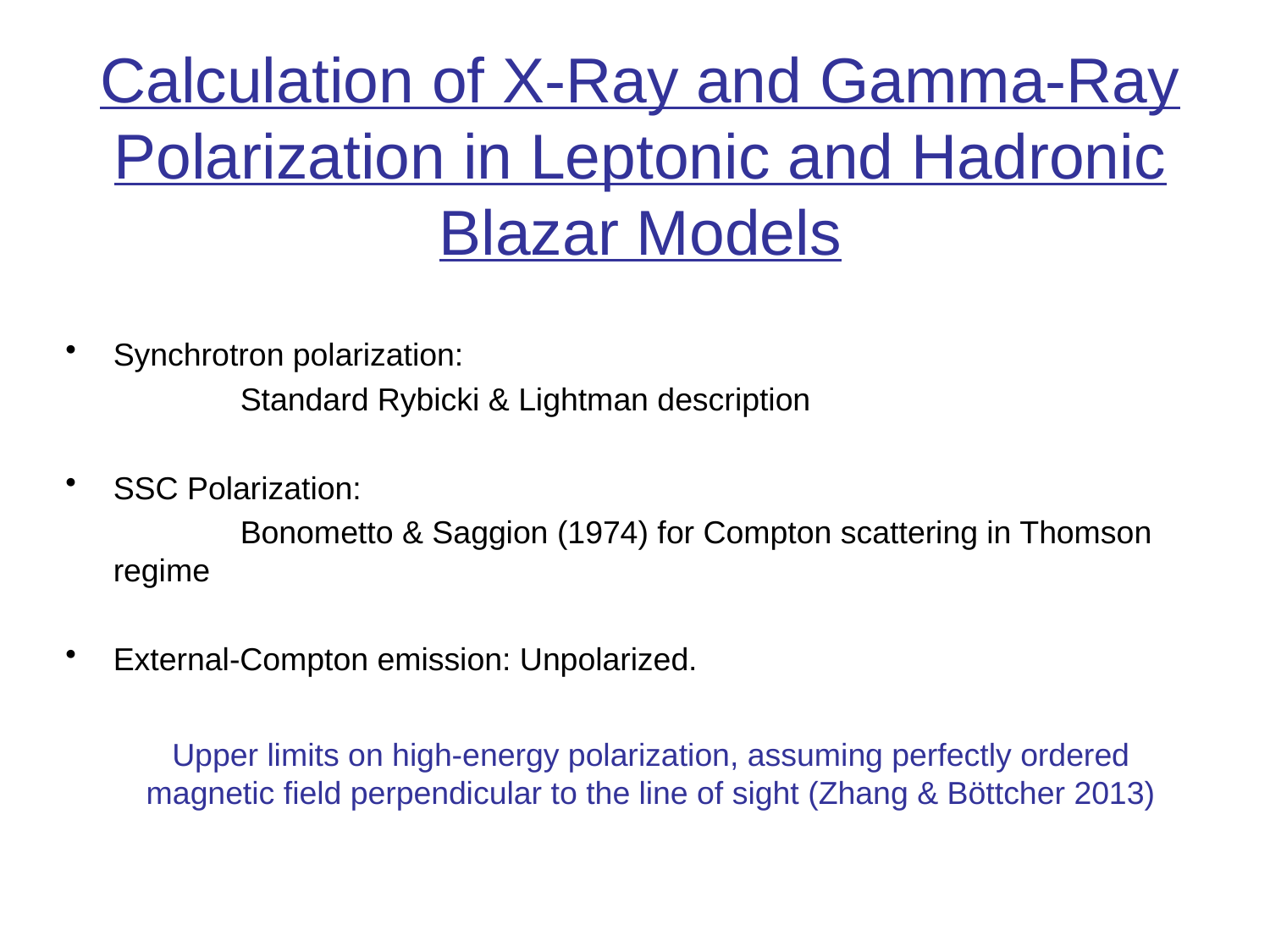

# Calculation of X-Ray and Gamma-Ray Polarization in Leptonic and Hadronic Blazar Models
Synchrotron polarization:
		Standard Rybicki & Lightman description

SSC Polarization:
		Bonometto & Saggion (1974) for Compton scattering in Thomson regime

External-Compton emission: Unpolarized.

Upper limits on high-energy polarization, assuming perfectly ordered magnetic field perpendicular to the line of sight (Zhang & Böttcher 2013)